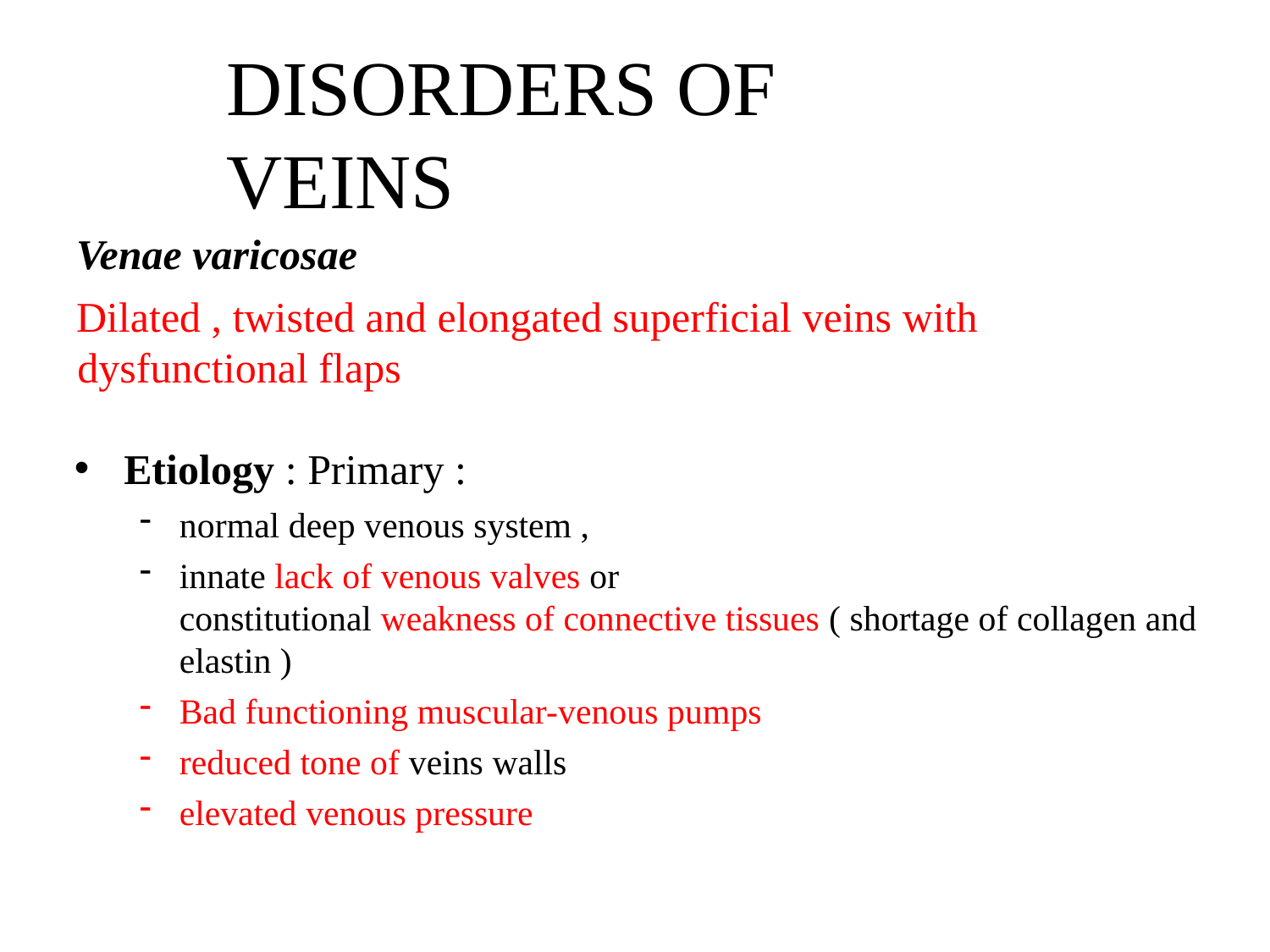

DISORDERS OF VEINS
Venae varicosae
Dilated , twisted and elongated superficial veins with
dysfunctional flaps

Etiology : Primary :
normal deep venous system ,
innate lack of venous valves or
constitutional weakness of connective tissues ( shortage of collagen and elastin )
Bad functioning muscular-venous pumps
reduced tone of veins walls
elevated venous pressure